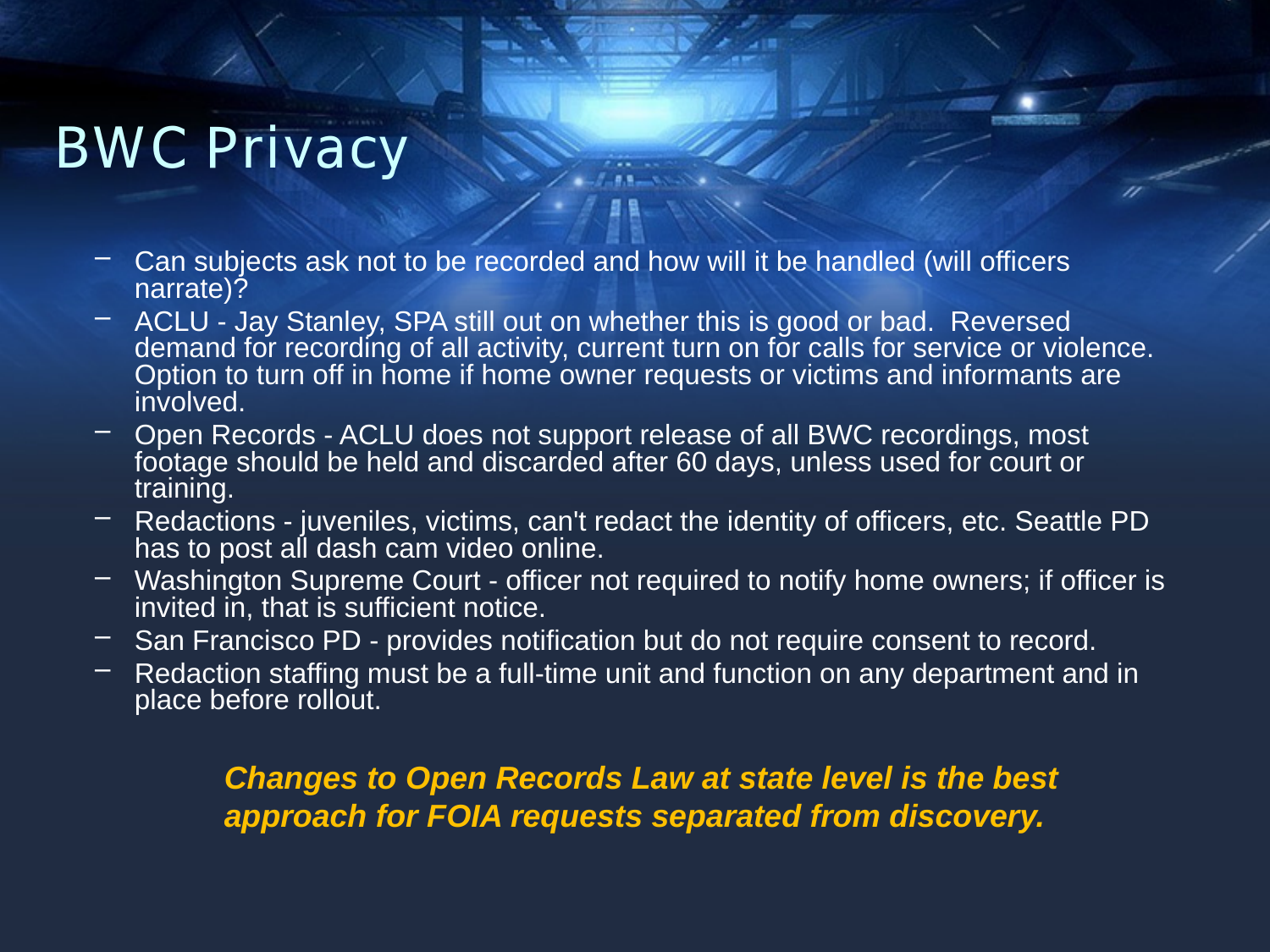

# BWC Privacy
Can subjects ask not to be recorded and how will it be handled (will officers narrate)?
ACLU - Jay Stanley, SPA still out on whether this is good or bad.  Reversed demand for recording of all activity, current turn on for calls for service or violence. Option to turn off in home if home owner requests or victims and informants are involved.
Open Records - ACLU does not support release of all BWC recordings, most footage should be held and discarded after 60 days, unless used for court or training.
Redactions - juveniles, victims, can't redact the identity of officers, etc. Seattle PD has to post all dash cam video online.
Washington Supreme Court - officer not required to notify home owners; if officer is invited in, that is sufficient notice.
San Francisco PD - provides notification but do not require consent to record.
Redaction staffing must be a full-time unit and function on any department and in place before rollout.

Changes to Open Records Law at state level is the best approach for FOIA requests separated from discovery.